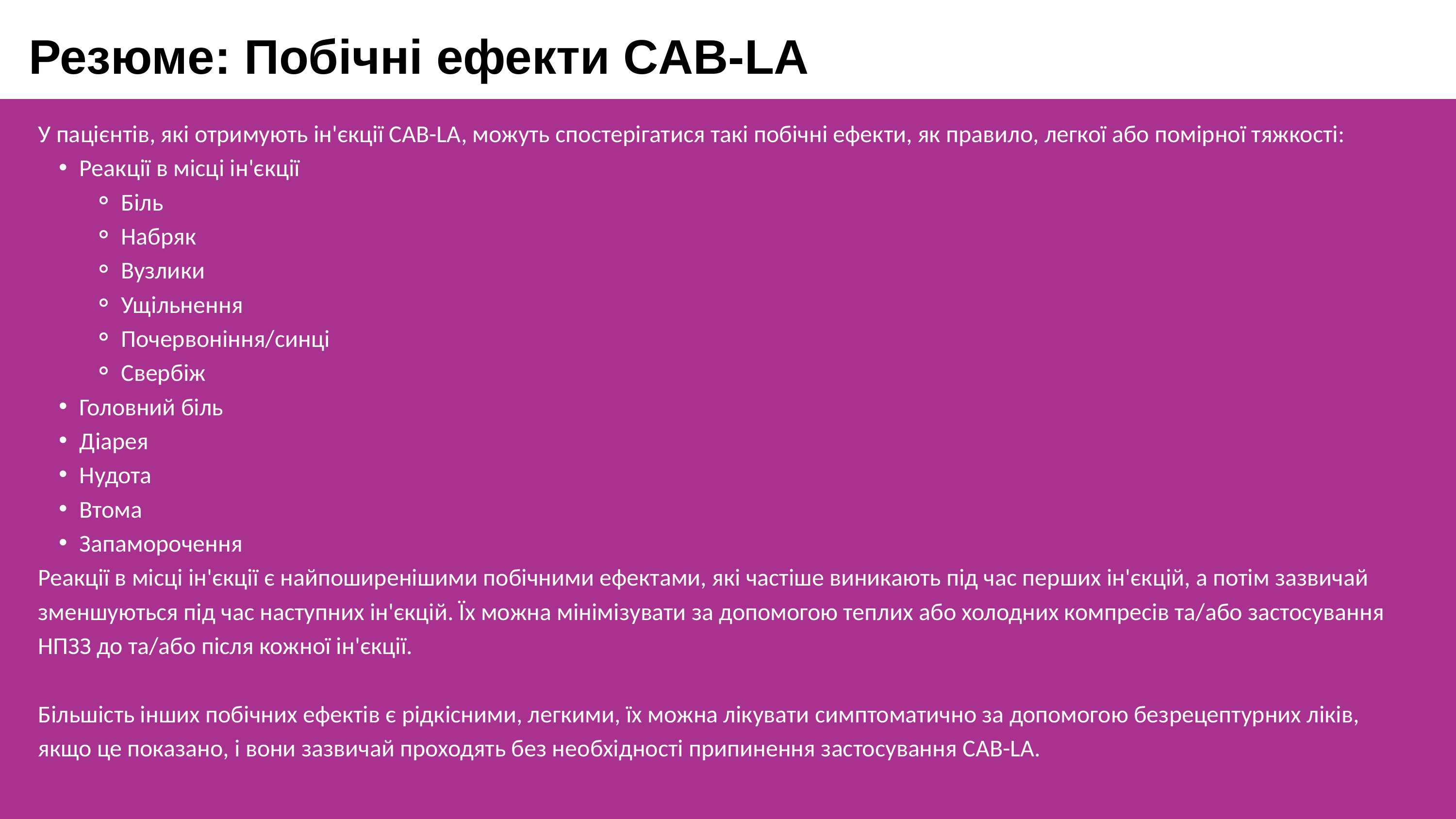

Резюме: Побічні ефекти CAB-LA

У пацієнтів, які отримують ін'єкції CAB-LA, можуть спостерігатися такі побічні ефекти, як правило, легкої або помірної тяжкості:
Реакції в місці ін'єкції
Біль
Набряк
Вузлики
Ущільнення
Почервоніння/синці
Свербіж
Головний біль
Діарея
Нудота
Втома
Запаморочення
Реакції в місці ін'єкції є найпоширенішими побічними ефектами, які частіше виникають під час перших ін'єкцій, а потім зазвичай зменшуються під час наступних ін'єкцій. Їх можна мінімізувати за допомогою теплих або холодних компресів та/або застосування НПЗЗ до та/або після кожної ін'єкції.

Більшість інших побічних ефектів є рідкісними, легкими, їх можна лікувати симптоматично за допомогою безрецептурних ліків, якщо це показано, і вони зазвичай проходять без необхідності припинення застосування CAB-LA.